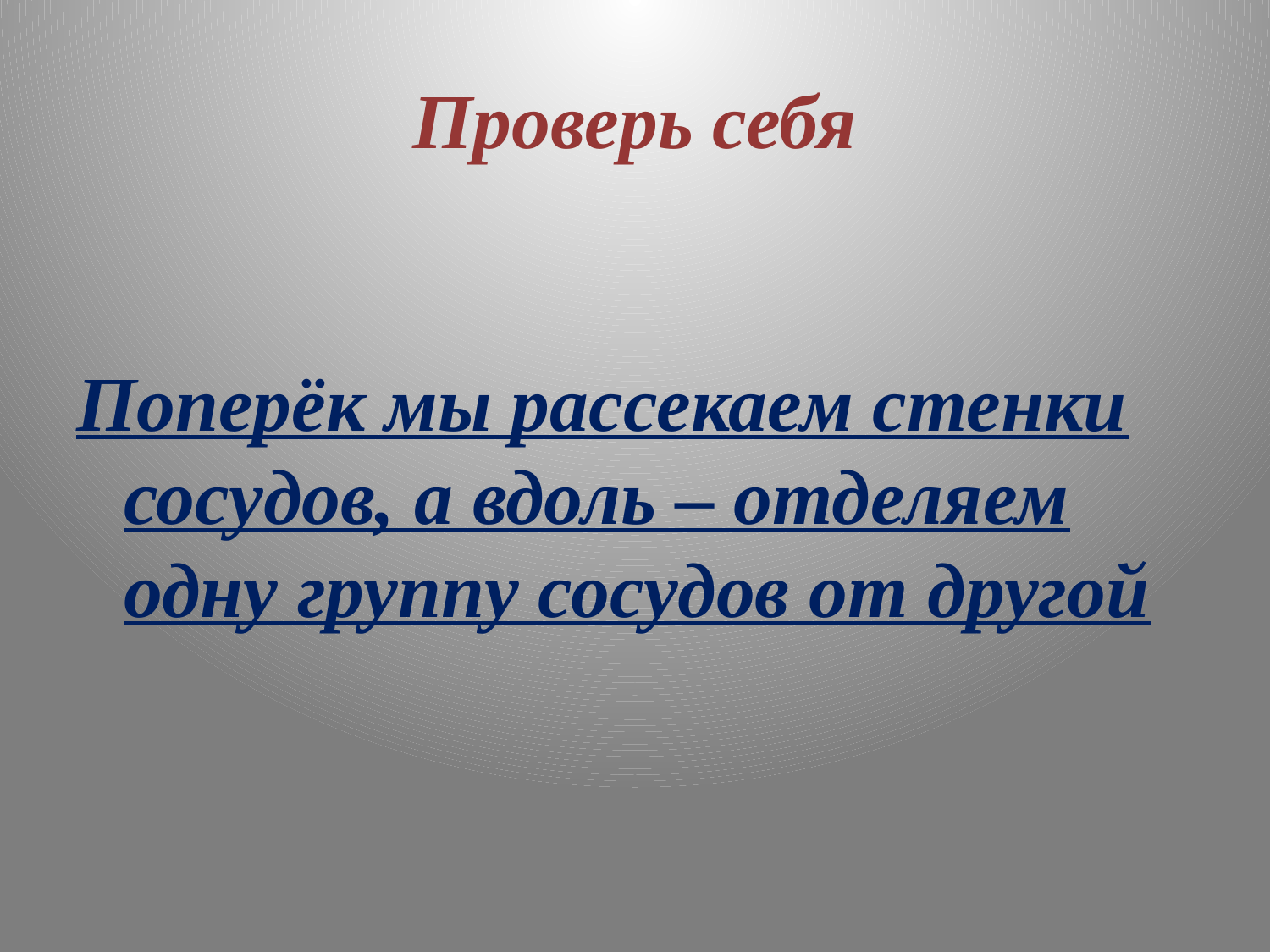

# Проверь себя
Поперёк мы рассекаем стенки сосудов, а вдоль – отделяем одну группу сосудов от другой